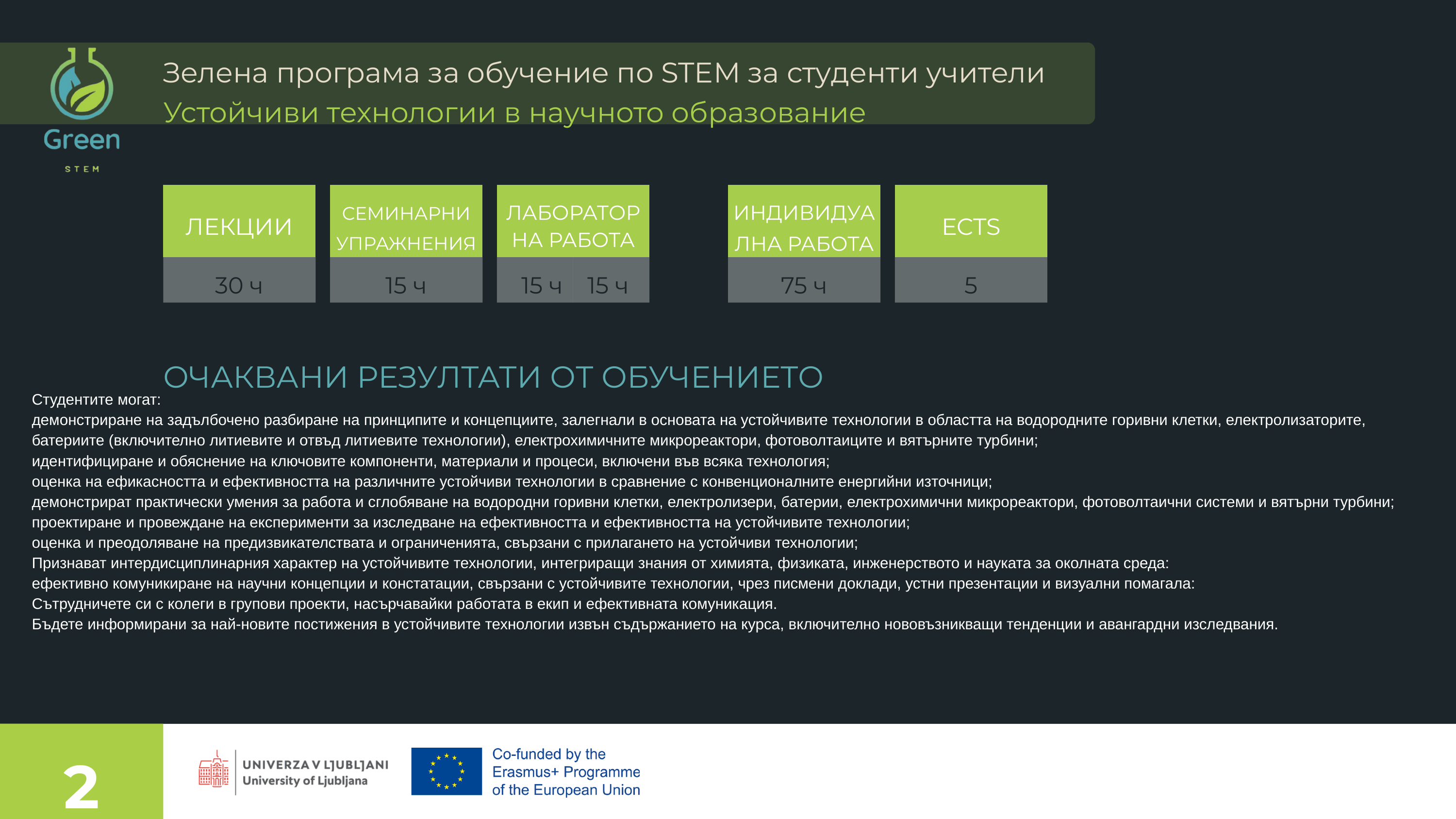

Зелена програма за обучение по STEM за студенти учители
Устойчиви технологии в научното образование

ЛЕКЦИИ

СЕМИНАРНИ УПРАЖНЕНИЯ

ЛАБОРАТОРНА РАБОТА

ИНДИВИДУАЛНА РАБОТА

ECTS

30 ч

15 ч

15 ч

15 ч

75 ч

5
ОЧАКВАНИ РЕЗУЛТАТИ ОТ ОБУЧЕНИЕТО
Студентите могат:
демонстриране на задълбочено разбиране на принципите и концепциите, залегнали в основата на устойчивите технологии в областта на водородните горивни клетки, електролизаторите, батериите (включително литиевите и отвъд литиевите технологии), електрохимичните микрореактори, фотоволтаиците и вятърните турбини;
идентифициране и обяснение на ключовите компоненти, материали и процеси, включени във всяка технология;
оценка на ефикасността и ефективността на различните устойчиви технологии в сравнение с конвенционалните енергийни източници;
демонстрират практически умения за работа и сглобяване на водородни горивни клетки, електролизери, батерии, електрохимични микрореактори, фотоволтаични системи и вятърни турбини;
проектиране и провеждане на експерименти за изследване на ефективността и ефективността на устойчивите технологии;
оценка и преодоляване на предизвикателствата и ограниченията, свързани с прилагането на устойчиви технологии;
Признават интердисциплинарния характер на устойчивите технологии, интегриращи знания от химията, физиката, инженерството и науката за околната среда:
ефективно комуникиране на научни концепции и констатации, свързани с устойчивите технологии, чрез писмени доклади, устни презентации и визуални помагала:
Сътрудничете си с колеги в групови проекти, насърчавайки работата в екип и ефективната комуникация.
Бъдете информирани за най-новите постижения в устойчивите технологии извън съдържанието на курса, включително нововъзникващи тенденции и авангардни изследвания.

2

Presented by Rachelle Beaudry